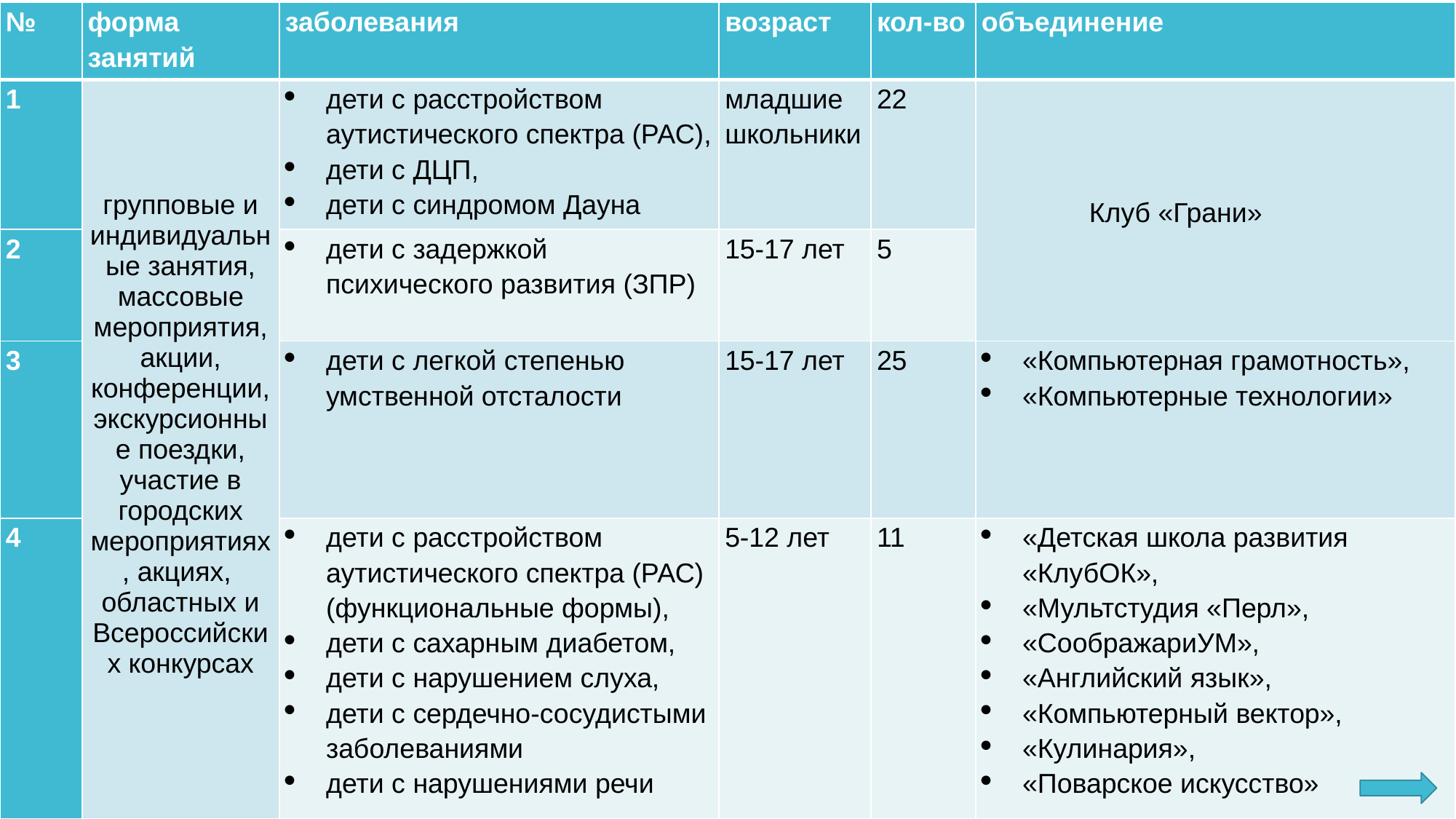

| № | форма занятий | заболевания | возраст | кол-во | объединение |
| --- | --- | --- | --- | --- | --- |
| 1 | групповые и индивидуальные занятия, массовые мероприятия, акции, конференции, экскурсионные поездки, участие в городских мероприятиях, акциях, областных и Всероссийских конкурсах | дети с расстройством аутистического спектра (РАС), дети с ДЦП, дети с синдромом Дауна | младшие школьники | 22 | Клуб «Грани» |
| 2 |  | дети с задержкой психического развития (ЗПР) | 15-17 лет | 5 |  |
| 3 |  | дети с легкой степенью умственной отсталости | 15-17 лет | 25 | «Компьютерная грамотность», «Компьютерные технологии» |
| 4 |  | дети с расстройством аутистического спектра (РАС) (функциональные формы), дети с сахарным диабетом, дети с нарушением слуха, дети с сердечно-сосудистыми заболеваниями дети с нарушениями речи | 5-12 лет | 11 | «Детская школа развития «КлубОК», «Мультстудия «Перл», «СоображариУМ», «Английский язык», «Компьютерный вектор», «Кулинария», «Поварское искусство» |
«Перспектива»